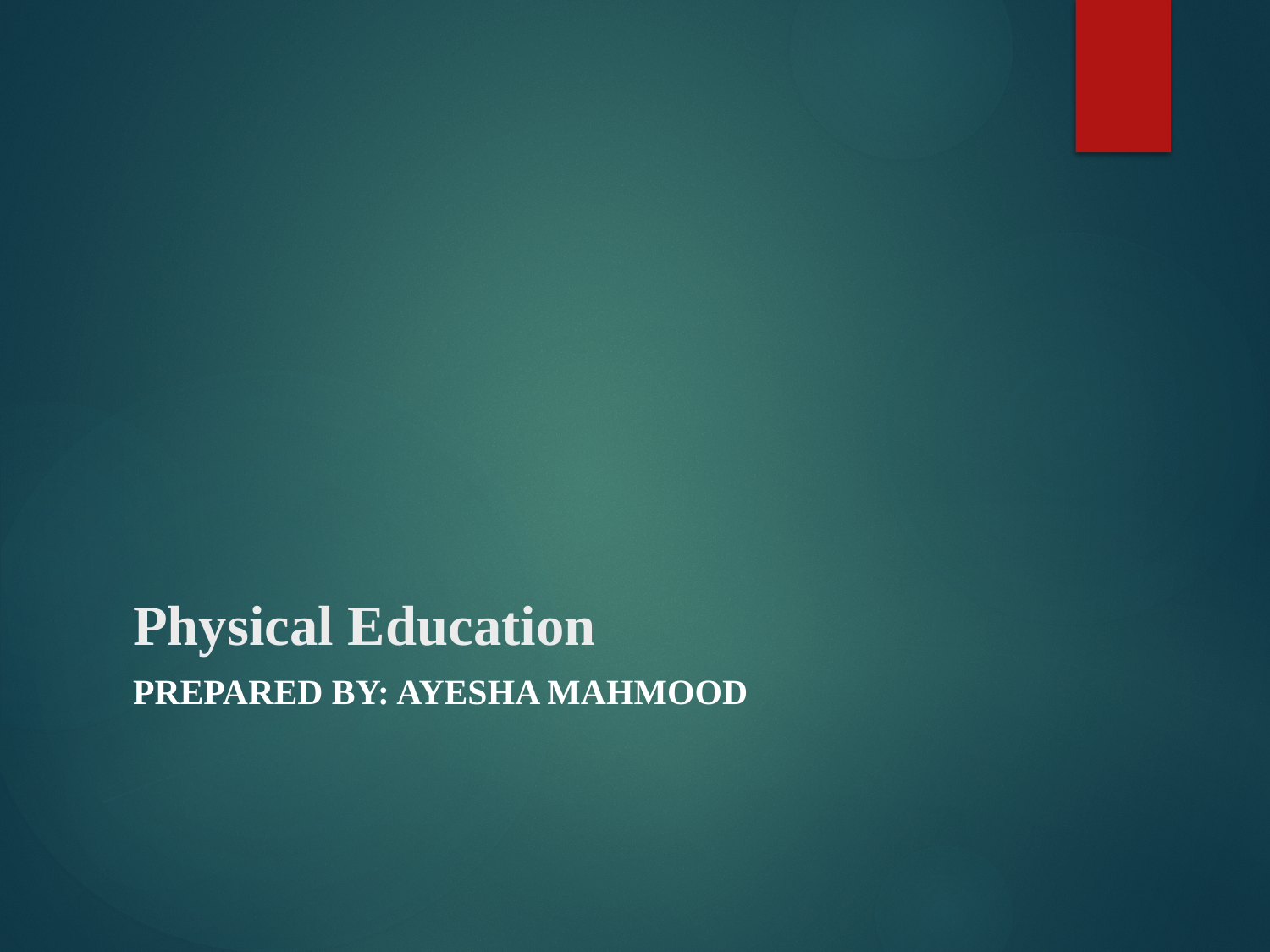

# Physical Education
Prepared by: Ayesha Mahmood